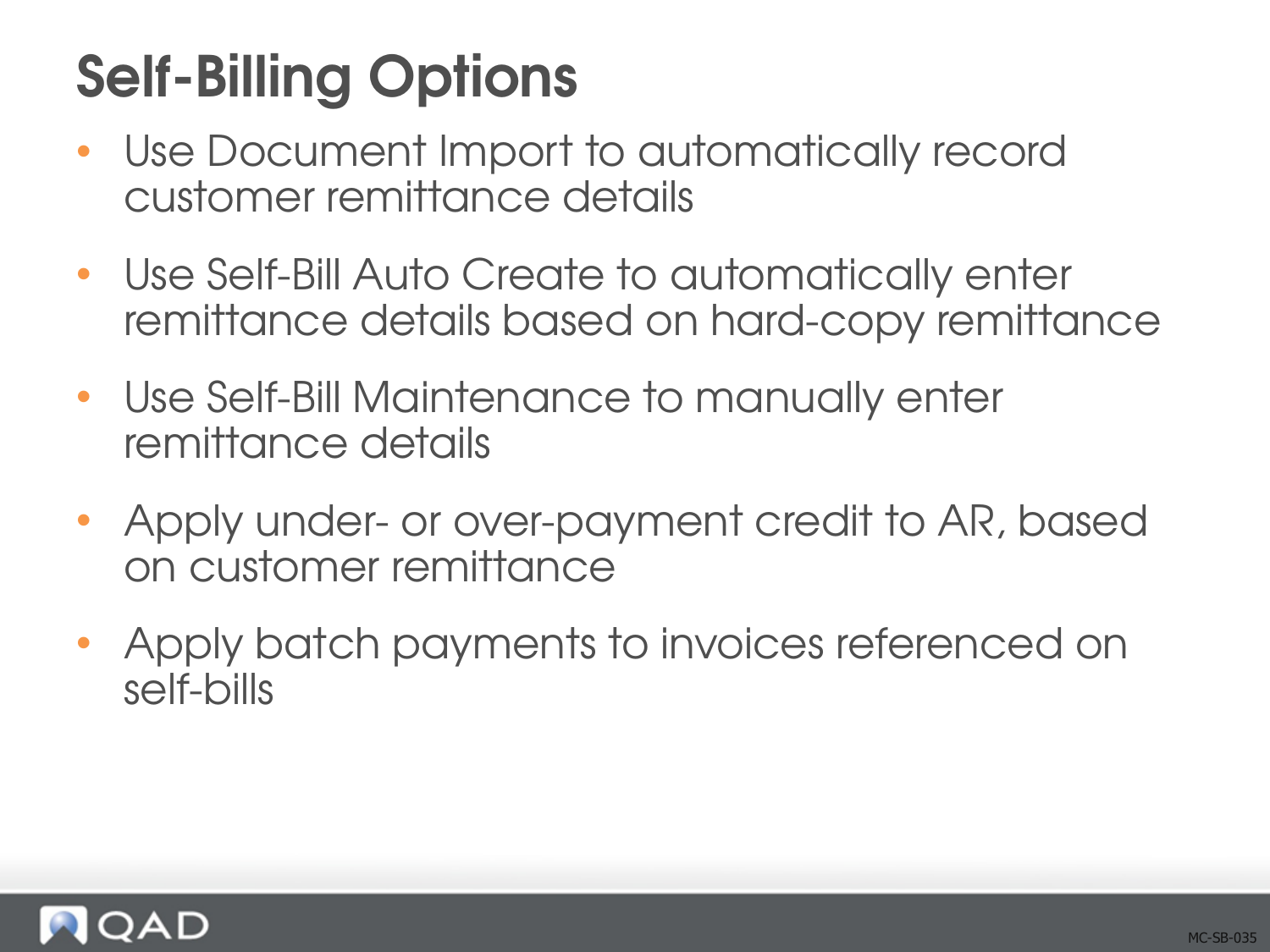

# Self-Billing Options
Use Document Import to automatically record customer remittance details
Use Self-Bill Auto Create to automatically enter remittance details based on hard-copy remittance
Use Self-Bill Maintenance to manually enter remittance details
Apply under- or over-payment credit to AR, based on customer remittance
Apply batch payments to invoices referenced on self-bills

MC-SB-035